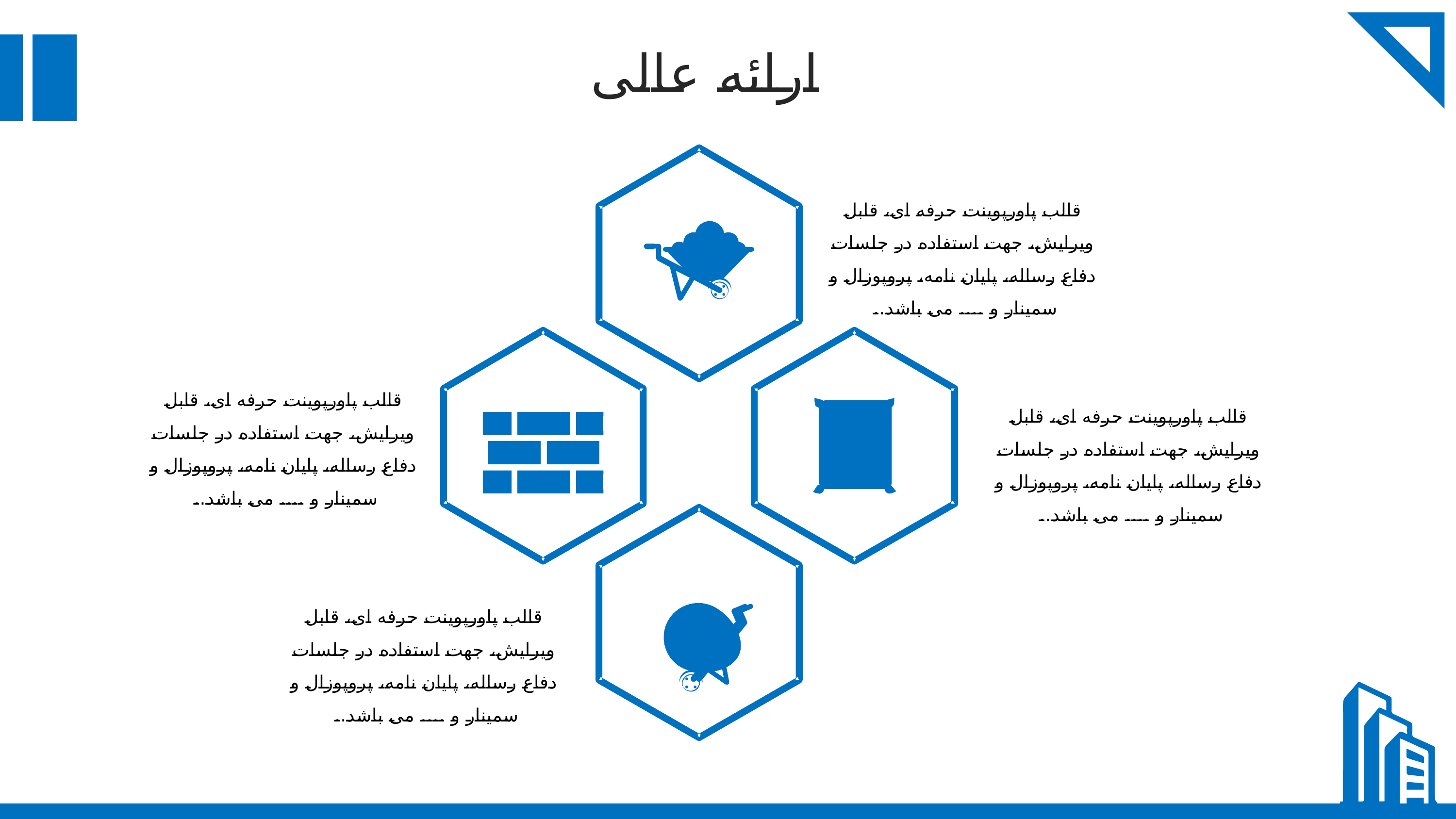

ارائه عالی

قالب پاورپوینت حرفه ای، قابل ویرایش، جهت استفاده در جلسات دفاع رساله، پایان نامه، پروپوزال و سمینار و .... می باشد..

قالب پاورپوینت حرفه ای، قابل ویرایش، جهت استفاده در جلسات دفاع رساله، پایان نامه، پروپوزال و سمینار و .... می باشد..
قالب پاورپوینت حرفه ای، قابل ویرایش، جهت استفاده در جلسات دفاع رساله، پایان نامه، پروپوزال و سمینار و .... می باشد..

قالب پاورپوینت حرفه ای، قابل ویرایش، جهت استفاده در جلسات دفاع رساله، پایان نامه، پروپوزال و سمینار و .... می باشد..